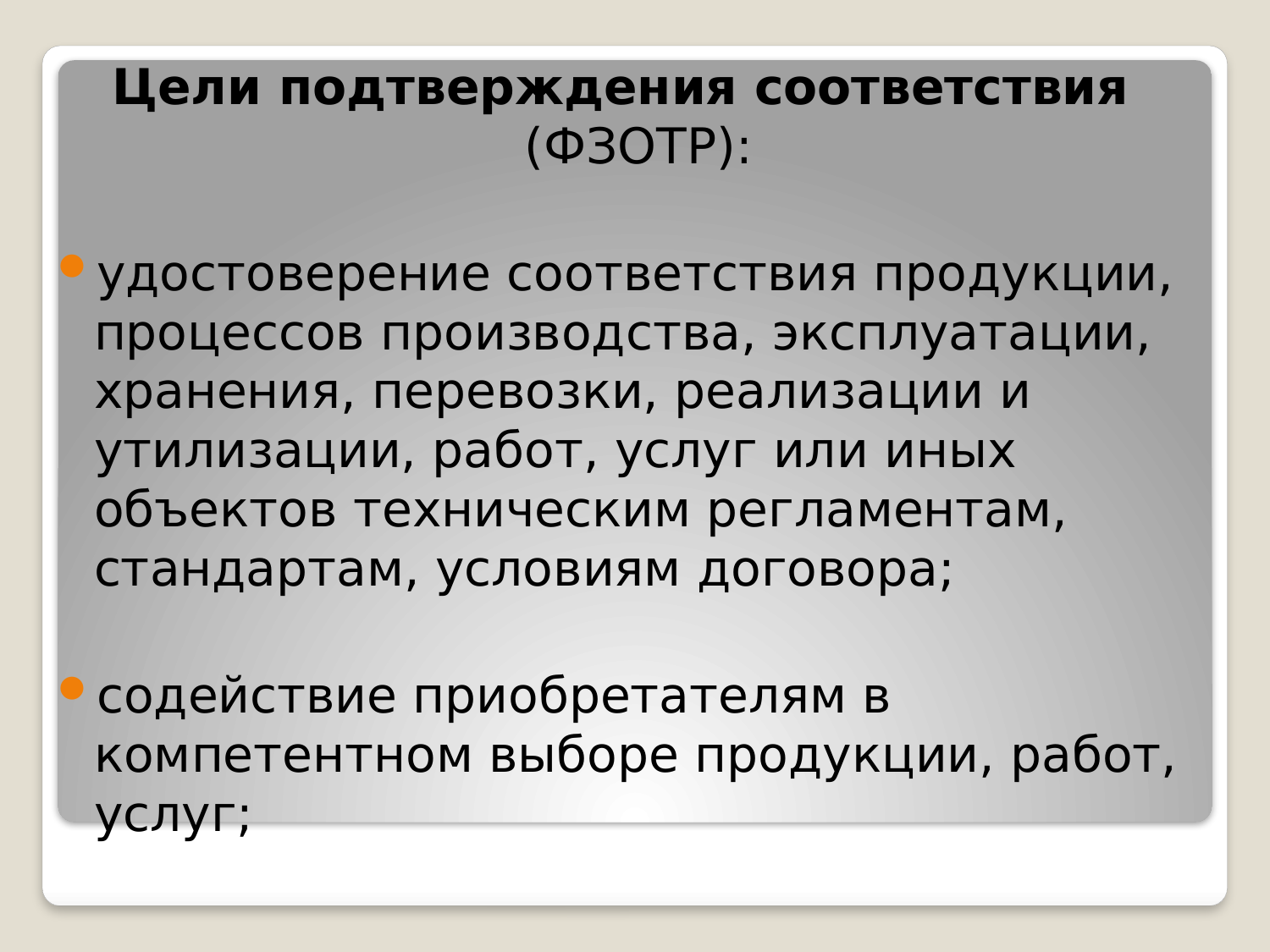

Цели подтверждения соответствия (ФЗОТР):

удостоверение соответствия продукции, процессов производства, эксплуатации, хранения, перевозки, реализации и утилизации, работ, услуг или иных объектов техническим регламентам, стандартам, условиям договора;

содействие приобретателям в компетентном выборе продукции, работ, услуг;